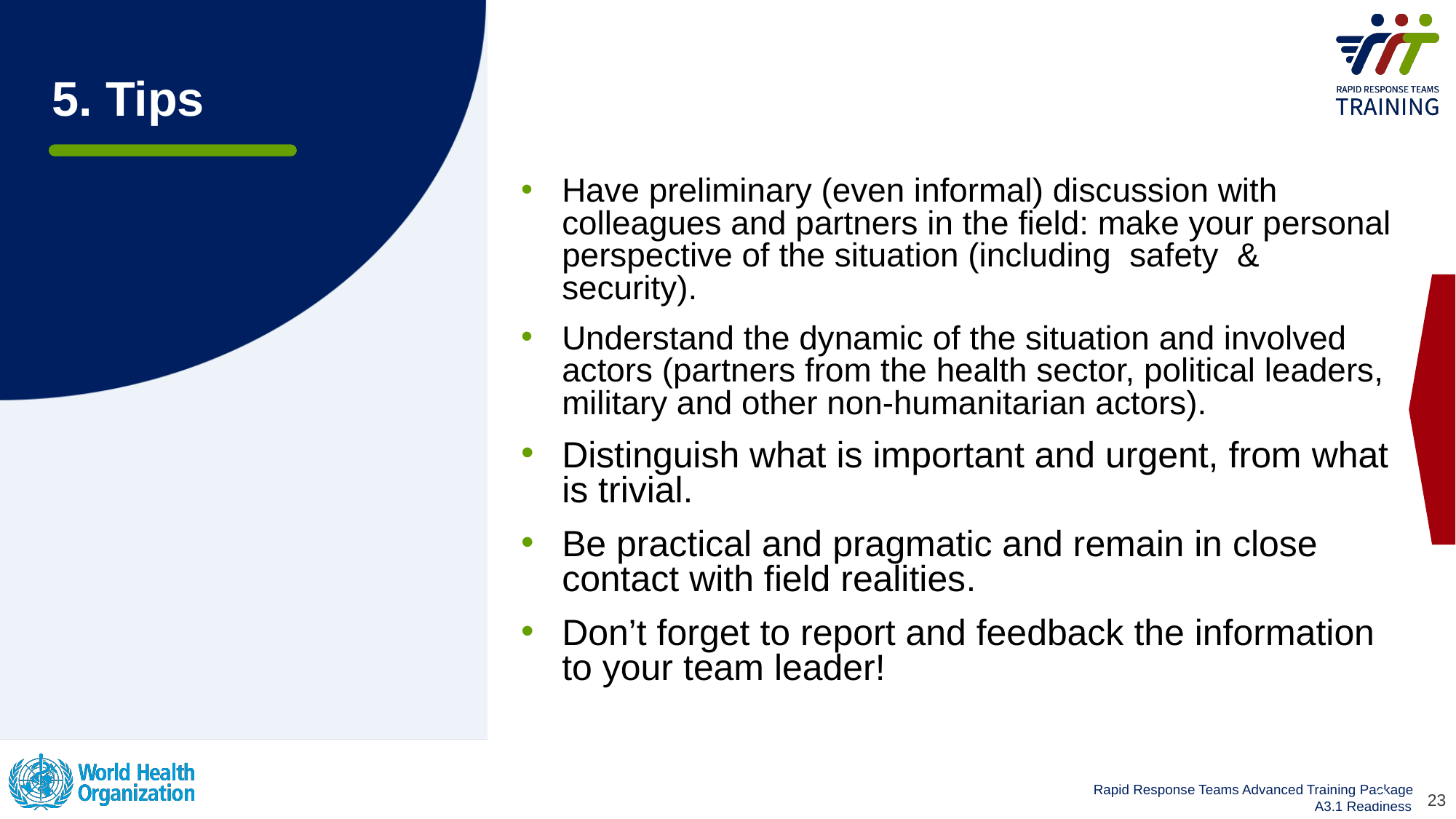

# 5. Tips
Have preliminary (even informal) discussion with colleagues and partners in the field: make your personal perspective of the situation (including  safety  & security).
Understand the dynamic of the situation and involved actors (partners from the health sector, political leaders, military and other non-humanitarian actors).
Distinguish what is important and urgent, from what is trivial.
Be practical and pragmatic and remain in close contact with field realities.
Don’t forget to report and feedback the information to your team leader!

23